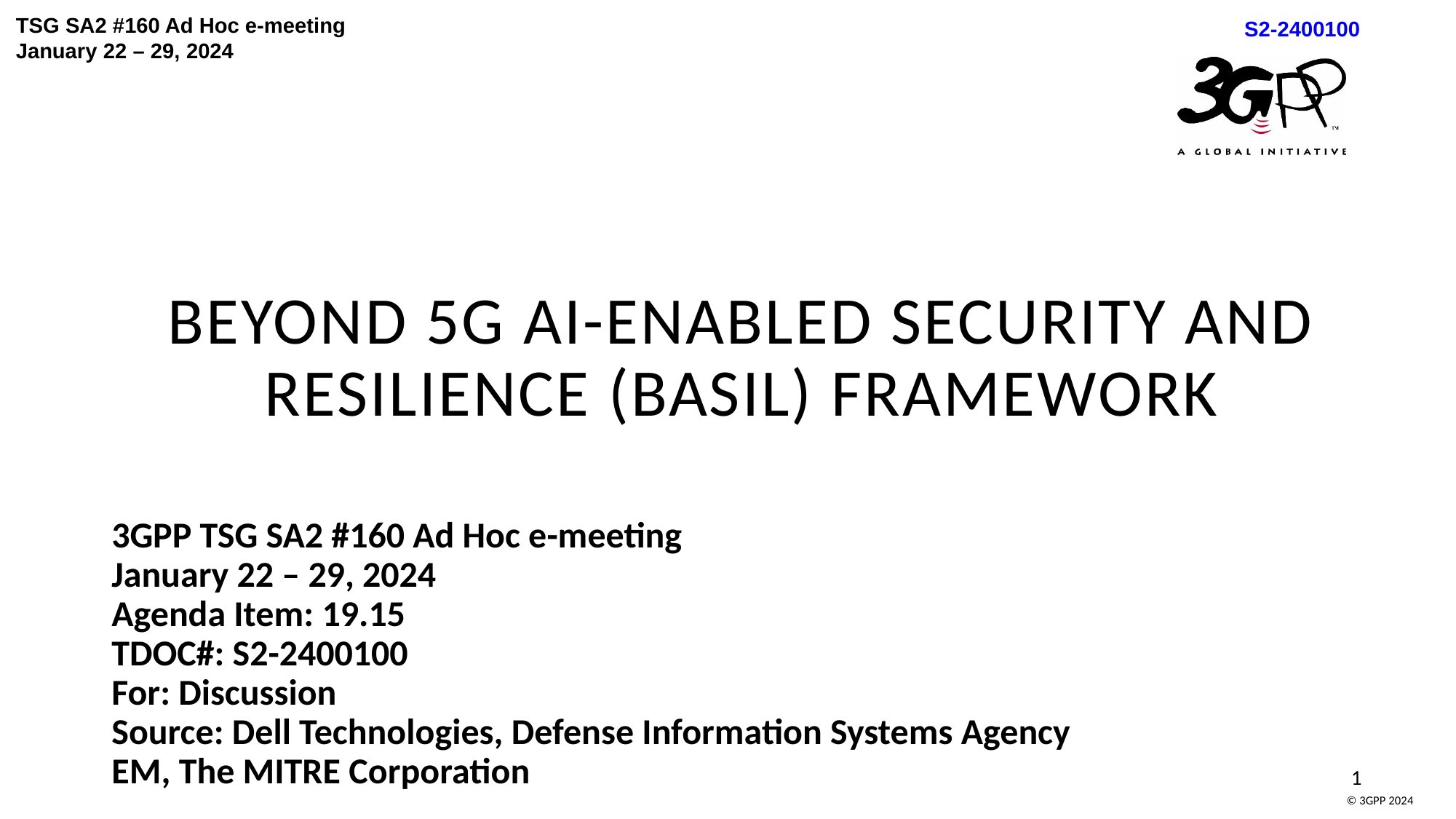

TSG SA2 #160 Ad Hoc e-meeting
January 22 – 29, 2024
S2-2400100
# beyond 5g ai-Enabled Security and Resilience (BASIL) framework
3GPP TSG SA2 #160 Ad Hoc e-meeting
January 22 – 29, 2024
Agenda Item: 19.15
TDOC#: S2-2400100
For: Discussion
Source: Dell Technologies, Defense Information Systems Agency EM, The MITRE Corporation